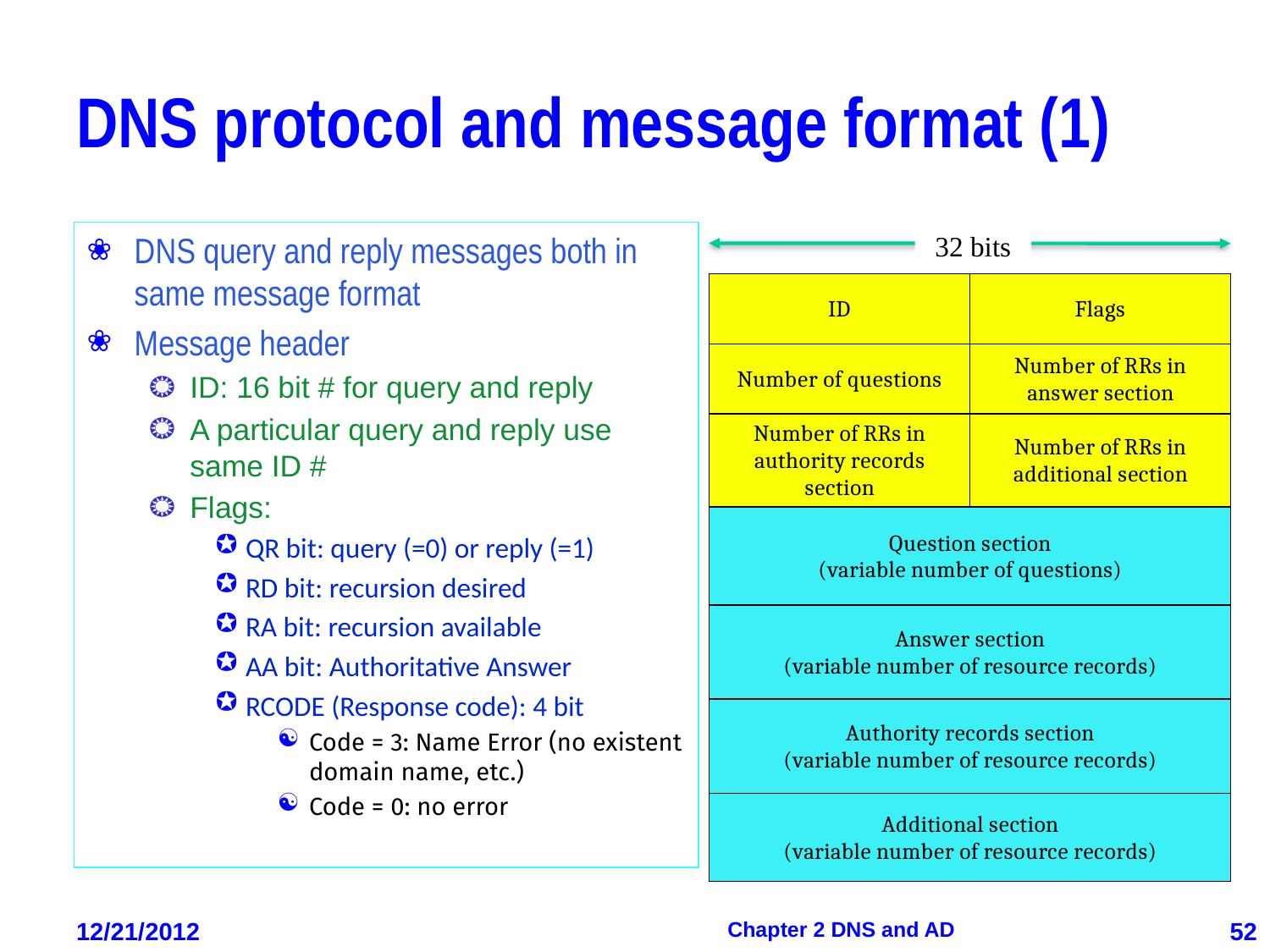

# DNS protocol and message format (1)
DNS query and reply messages both in same message format
Message header
ID: 16 bit # for query and reply
A particular query and reply use same ID #
Flags:
QR bit: query (=0) or reply (=1)
RD bit: recursion desired
RA bit: recursion available
AA bit: Authoritative Answer
RCODE (Response code): 4 bit
Code = 3: Name Error (no existent domain name, etc.)
Code = 0: no error
32 bits
| ID | Flags |
| --- | --- |
| Number of questions | Number of RRs in answer section |
| Number of RRs in authority records section | Number of RRs in additional section |
| Question section (variable number of questions) |  |
| Answer section (variable number of resource records) |  |
| Authority records section (variable number of resource records) |  |
| Additional section (variable number of resource records) |  |
12/21/2012
Chapter 2 DNS and AD
52